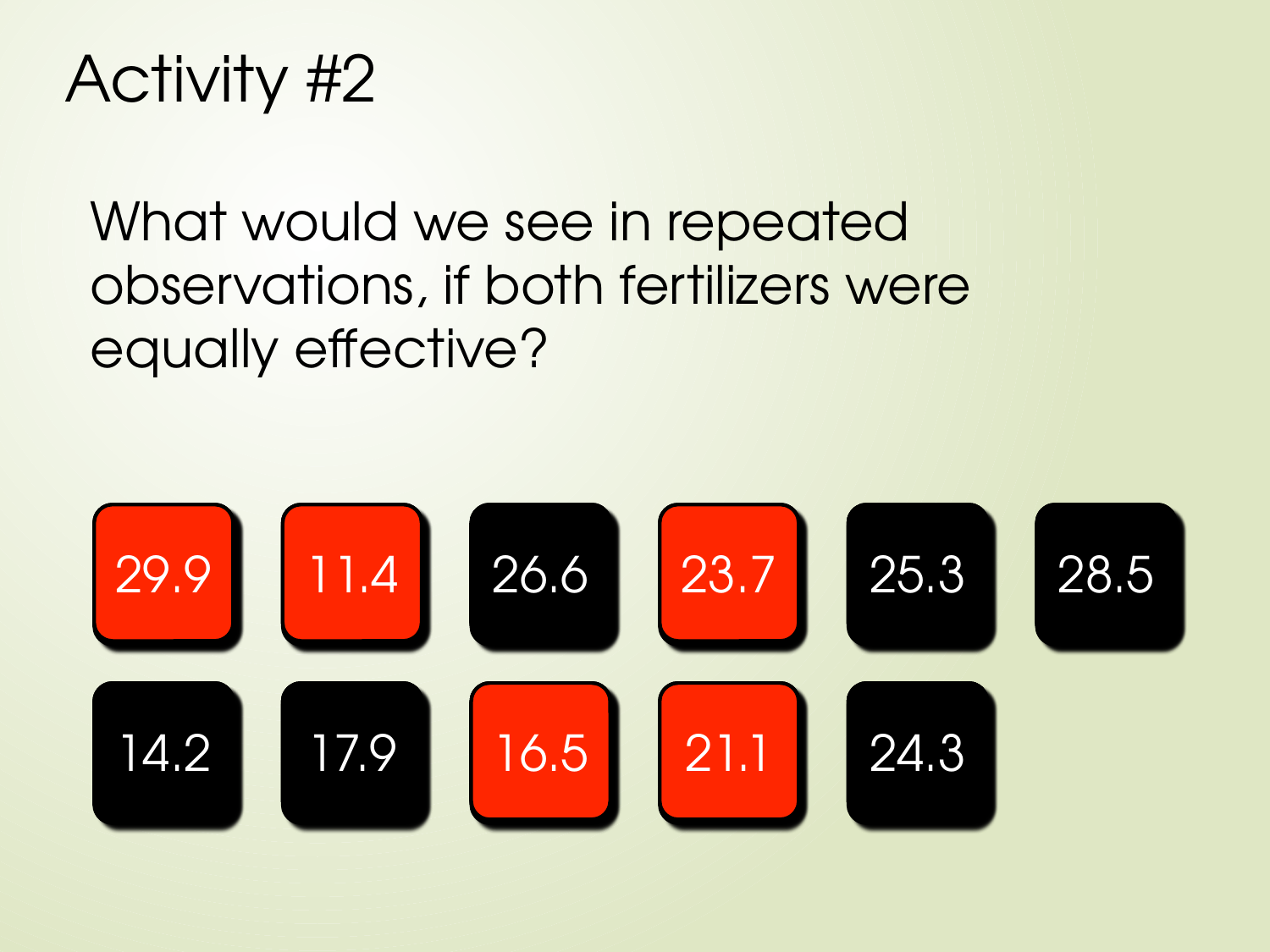

Activity #2
What would we see in repeated observations, if both fertilizers were equally effective?
29.9
11.4
26.6
23.7
25.3
28.5
14.2
17.9
16.5
21.1
24.3
29.9
11.4
26.6
23.7
25.3
28.5
14.2
17.9
16.5
21.1
24.3
29.9
11.4
26.6
23.7
25.3
28.5
14.2
17.9
16.5
21.1
24.3
29.9
11.4
26.6
23.7
25.3
28.5
14.2
17.9
16.5
21.1
24.3